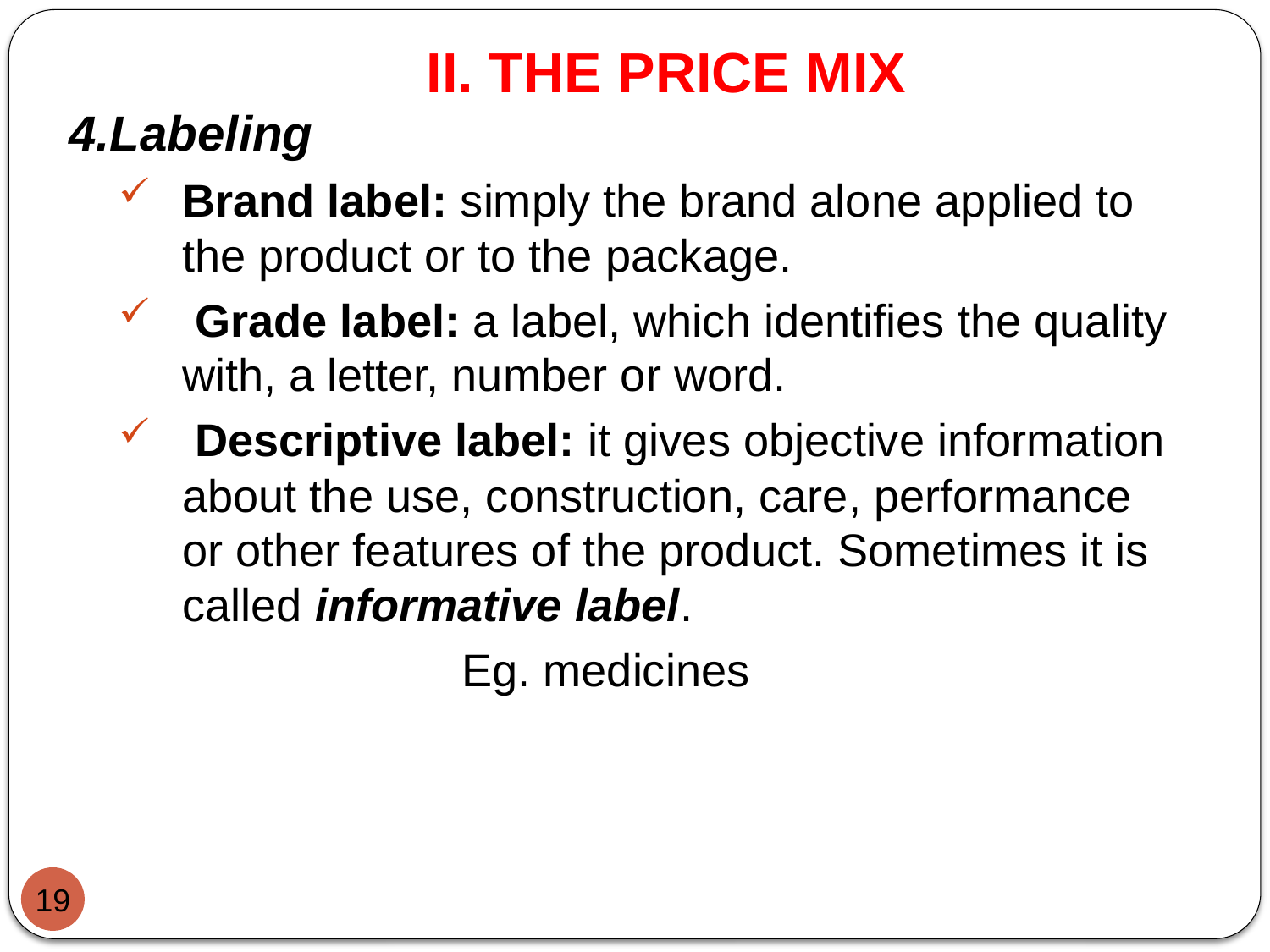

# II. THE PRICE MIX
 4.Labeling
Brand label: simply the brand alone applied to the product or to the package.
 Grade label: a label, which identifies the quality with, a letter, number or word.
 Descriptive label: it gives objective information about the use, construction, care, performance or other features of the product. Sometimes it is called informative label.
                           Eg. medicines

19